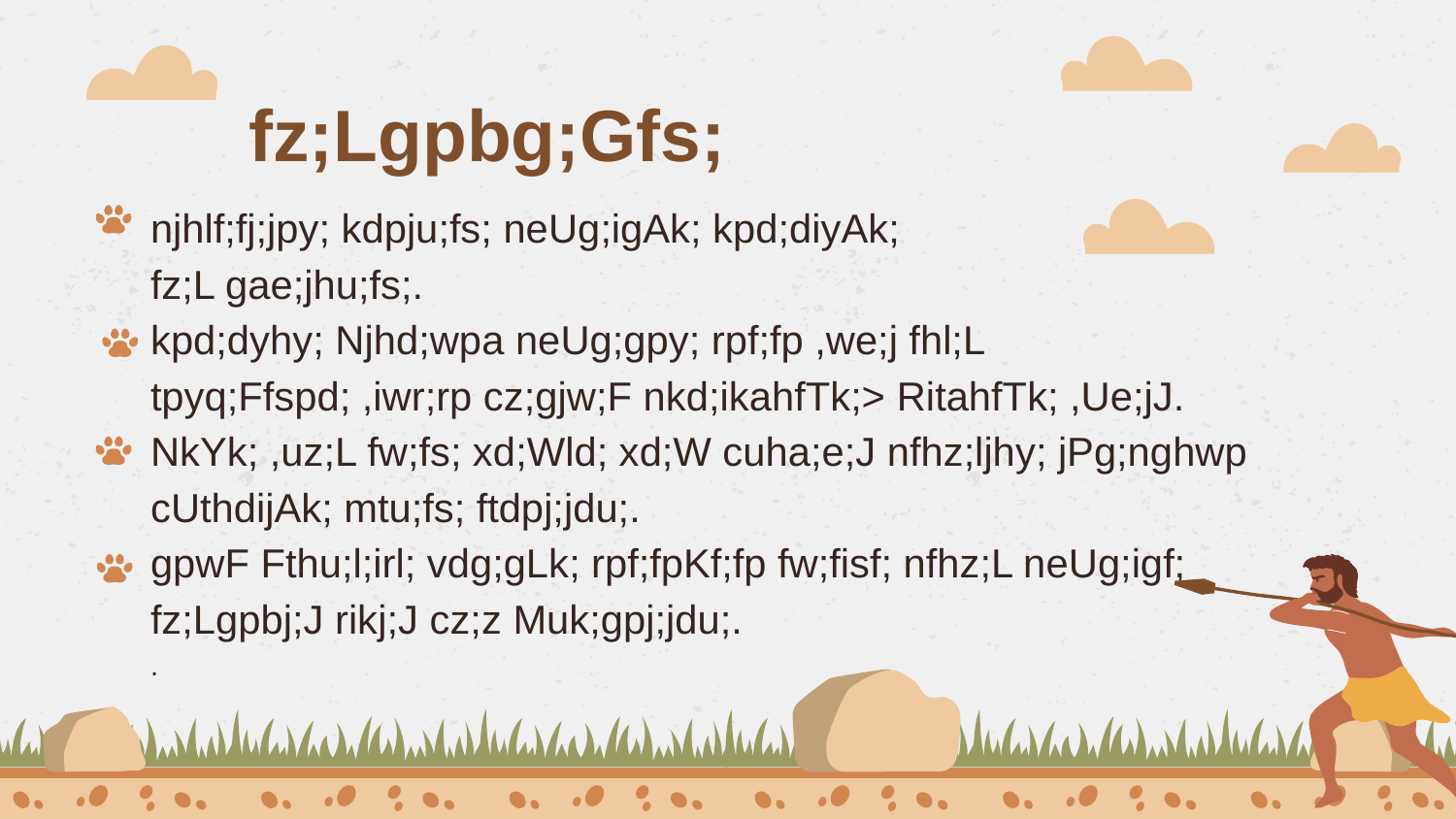

# fz;Lgpbg;Gfs;
njhlf;fj;jpy; kdpju;fs; neUg;igAk; kpd;diyAk;
fz;L gae;jhu;fs;.
kpd;dyhy; Njhd;wpa neUg;gpy; rpf;fp ,we;j fhl;L tpyq;Ffspd; ,iwr;rp cz;gjw;F nkd;ikahfTk;> RitahfTk; ,Ue;jJ.
NkYk; ,uz;L fw;fs; xd;Wld; xd;W cuha;e;J nfhz;ljhy; jPg;nghwp cUthdijAk; mtu;fs; ftdpj;jdu;.
gpwF Fthu;l;irl; vdg;gLk; rpf;fpKf;fp fw;fisf; nfhz;L neUg;igf; fz;Lgpbj;J rikj;J cz;z Muk;gpj;jdu;.
.